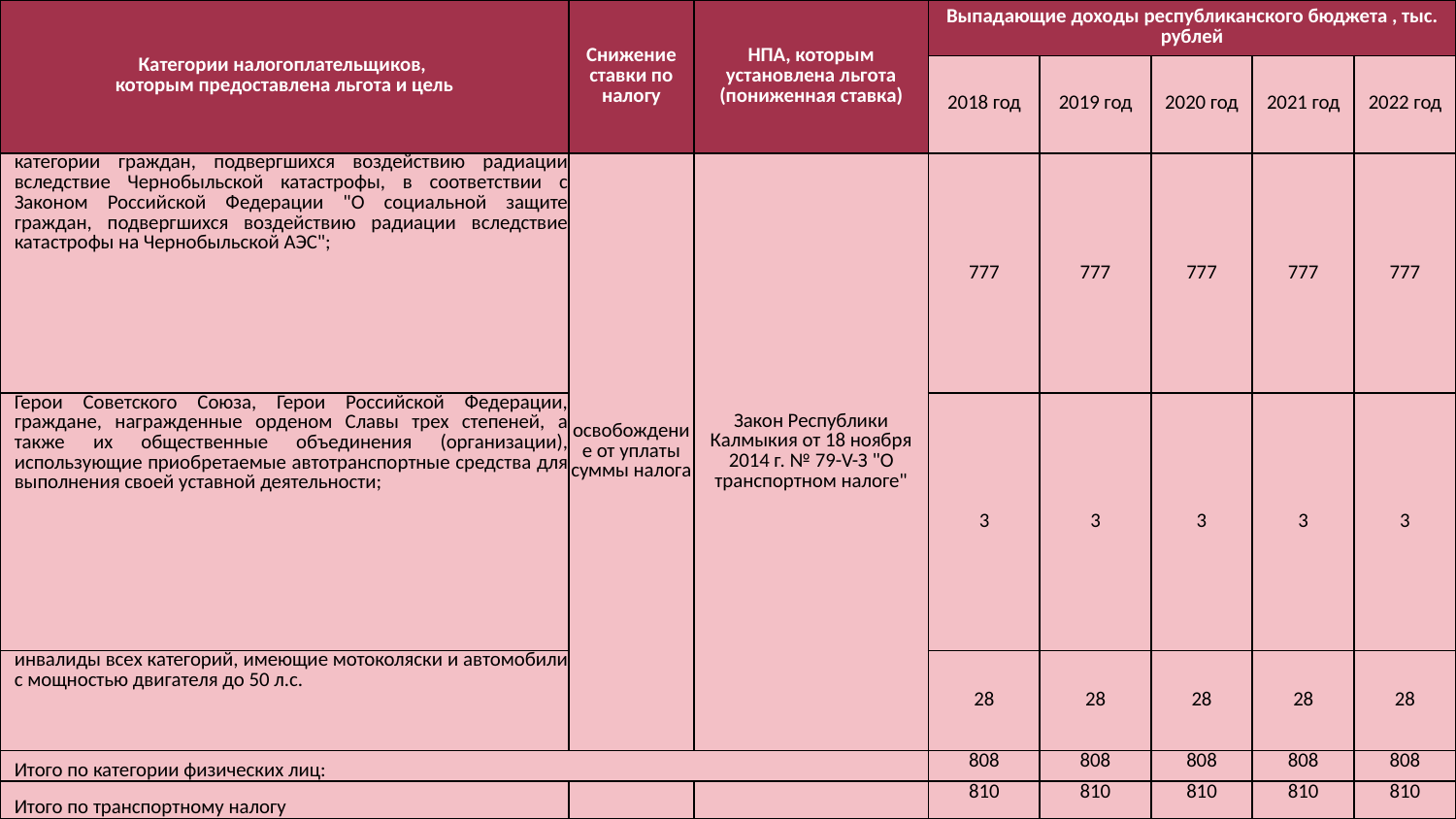

| Категории налогоплательщиков, которым предоставлена льгота и цель | Снижение ставки по налогу | НПА, которым установлена льгота (пониженная ставка) | Выпадающие доходы республиканского бюджета , тыс. рублей |  |  |  |  |
| --- | --- | --- | --- | --- | --- | --- | --- |
|  |  |  | 2018 год | 2019 год | 2020 год | 2021 год | 2022 год |
| категории граждан, подвергшихся воздействию радиации вследствие Чернобыльской катастрофы, в соответствии с Законом Российской Федерации "О социальной защите граждан, подвергшихся воздействию радиации вследствие катастрофы на Чернобыльской АЭС"; | освобождение от уплаты суммы налога | Закон Республики Калмыкия от 18 ноября 2014 г. № 79-V-З "О транспортном налоге" | 777 | 777 | 777 | 777 | 777 |
| Герои Советского Союза, Герои Российской Федерации, граждане, награжденные орденом Славы трех степеней, а также их общественные объединения (организации), использующие приобретаемые автотранспортные средства для выполнения своей уставной деятельности; |  |  | 3 | 3 | 3 | 3 | 3 |
| инвалиды всех категорий, имеющие мотоколяски и автомобили с мощностью двигателя до 50 л.с. |  |  | 28 | 28 | 28 | 28 | 28 |
| Итого по категории физических лиц: |  |  | 808 | 808 | 808 | 808 | 808 |
| Итого по транспортному налогу |  |  | 810 | 810 | 810 | 810 | 810 |
40